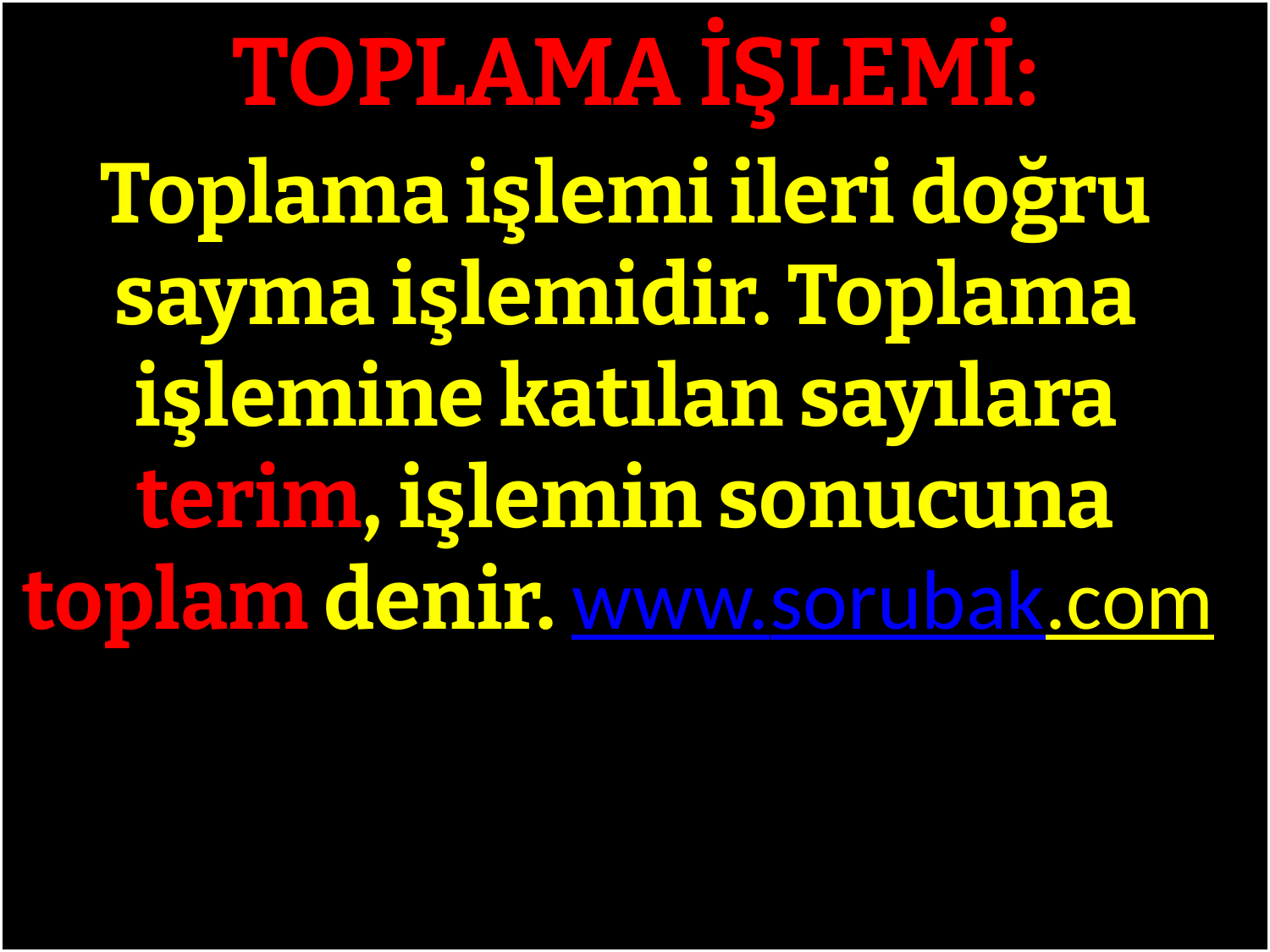

TOPLAMA İŞLEMİ:
Toplama işlemi ileri doğru sayma işlemidir. Toplama işlemine katılan sayılara terim, işlemin sonucuna toplam denir. www.sorubak.com

#